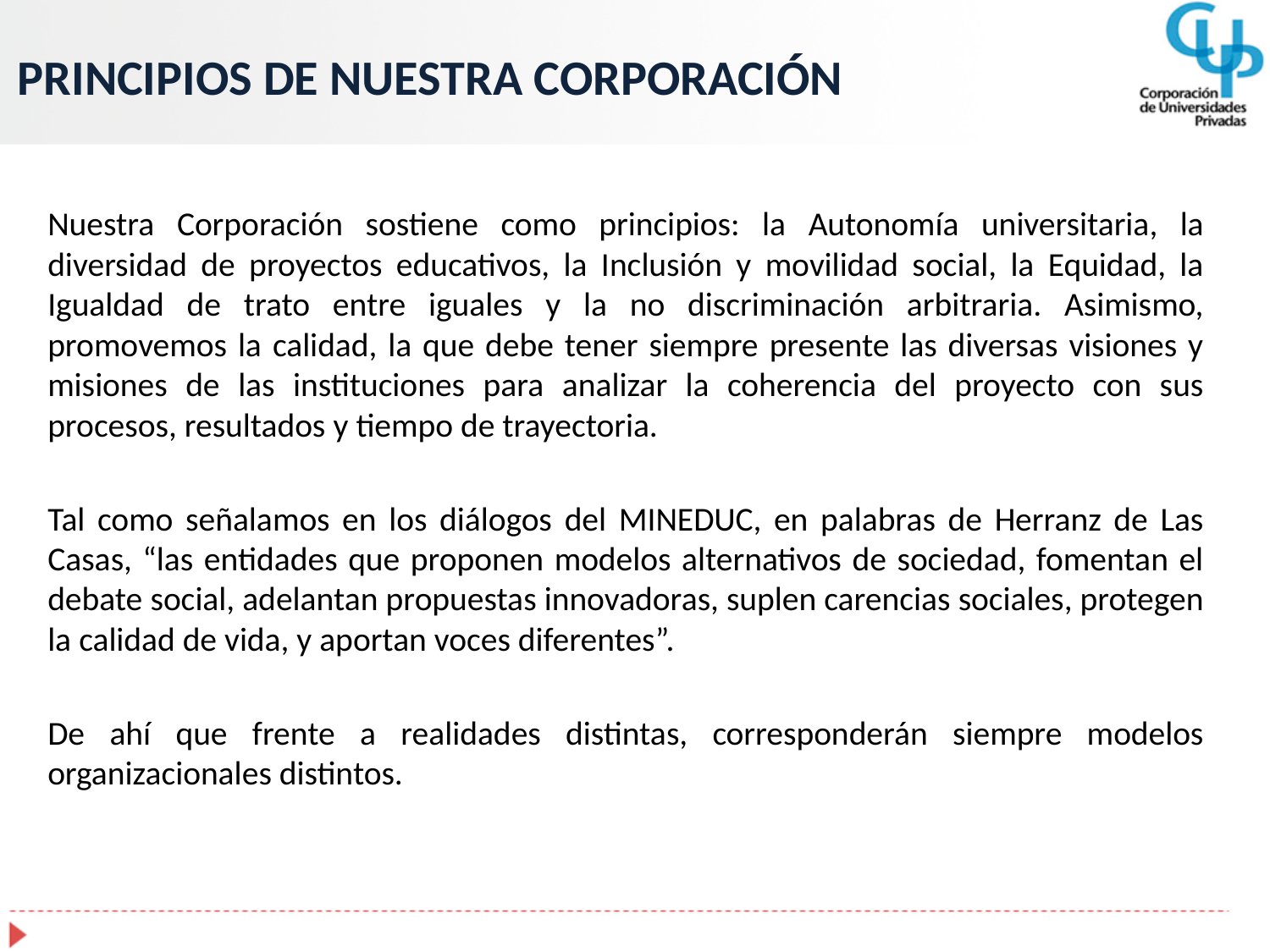

# PRINCIPIOS DE NUESTRA CORPORACIÓN
Nuestra Corporación sostiene como principios: la Autonomía universitaria, la diversidad de proyectos educativos, la Inclusión y movilidad social, la Equidad, la Igualdad de trato entre iguales y la no discriminación arbitraria. Asimismo, promovemos la calidad, la que debe tener siempre presente las diversas visiones y misiones de las instituciones para analizar la coherencia del proyecto con sus procesos, resultados y tiempo de trayectoria.

Tal como señalamos en los diálogos del MINEDUC, en palabras de Herranz de Las Casas, “las entidades que proponen modelos alternativos de sociedad, fomentan el debate social, adelantan propuestas innovadoras, suplen carencias sociales, protegen la calidad de vida, y aportan voces diferentes”.

De ahí que frente a realidades distintas, corresponderán siempre modelos organizacionales distintos.